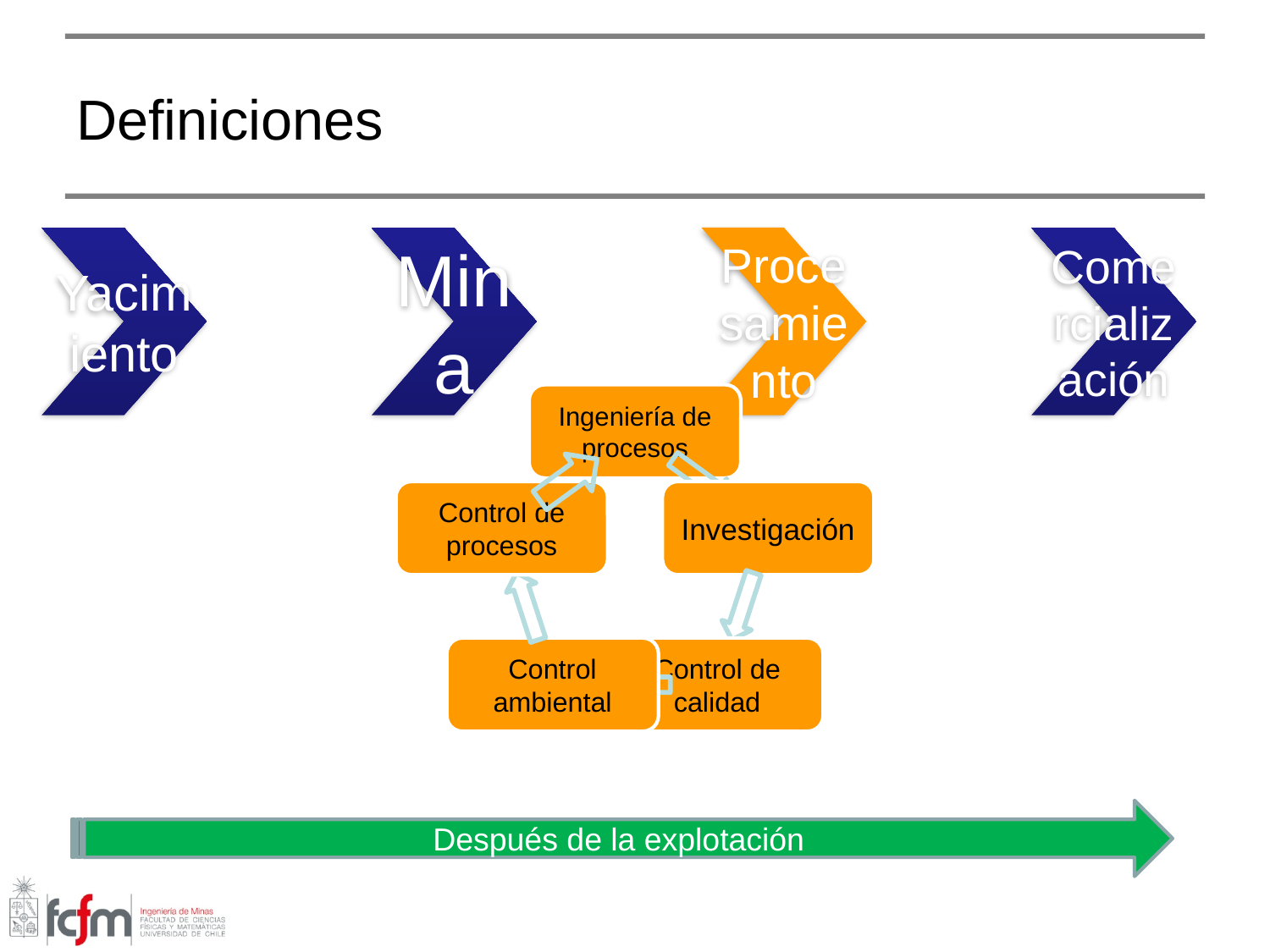

# Definiciones
Yacimiento
Mina
Procesamiento
Comercialización
Ingeniería de procesos
Investigación
Control de calidad
Control ambiental
Control de procesos
Después de la explotación